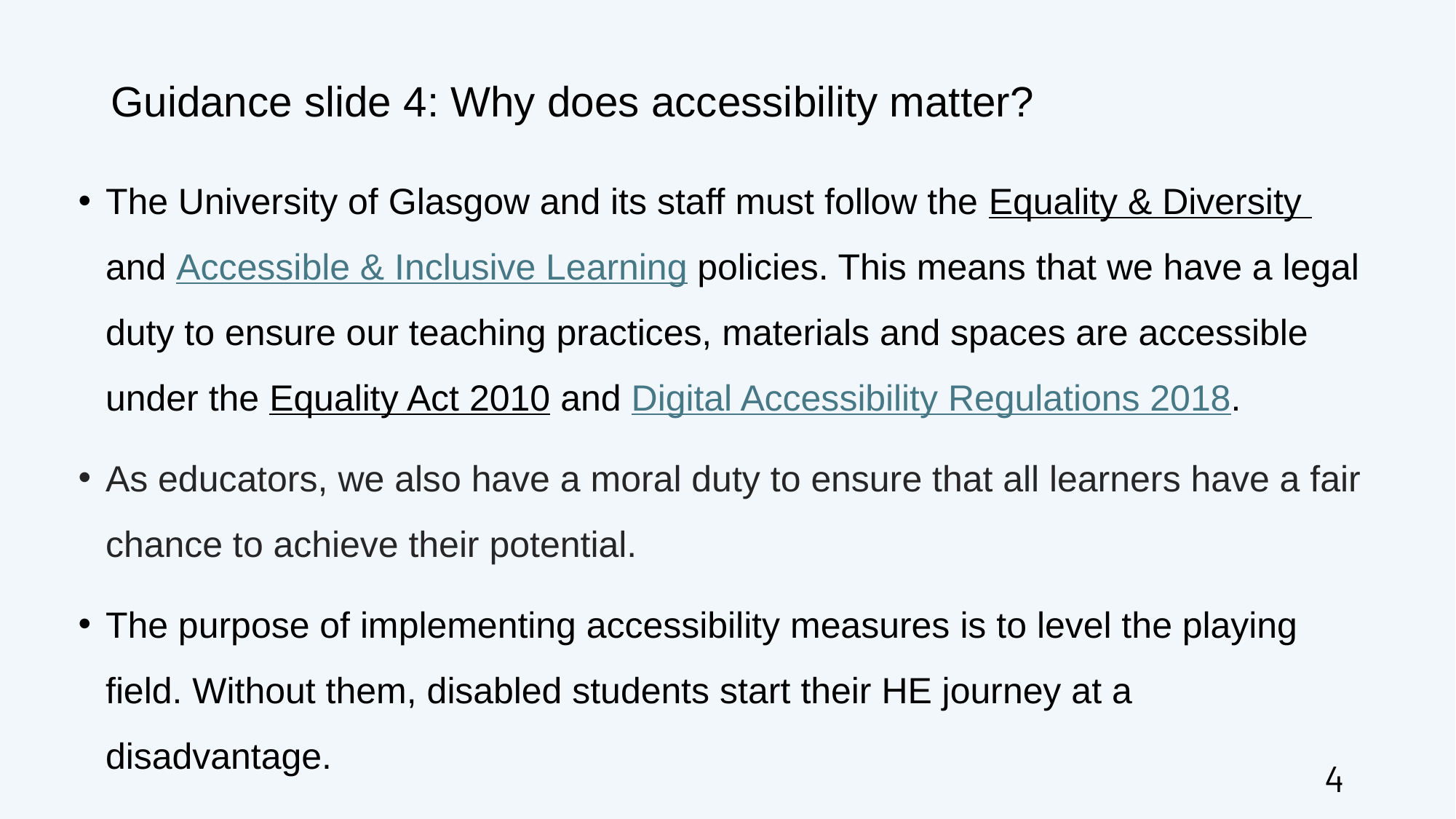

# Guidance slide 4: Why does accessibility matter?
The University of Glasgow and its staff must follow the Equality & Diversity and Accessible & Inclusive Learning policies. This means that we have a legal duty to ensure our teaching practices, materials and spaces are accessible under the Equality Act 2010 and Digital Accessibility Regulations 2018.
As educators, we also have a moral duty to ensure that all learners have a fair chance to achieve their potential.
The purpose of implementing accessibility measures is to level the playing field. Without them, disabled students start their HE journey at a disadvantage.
4